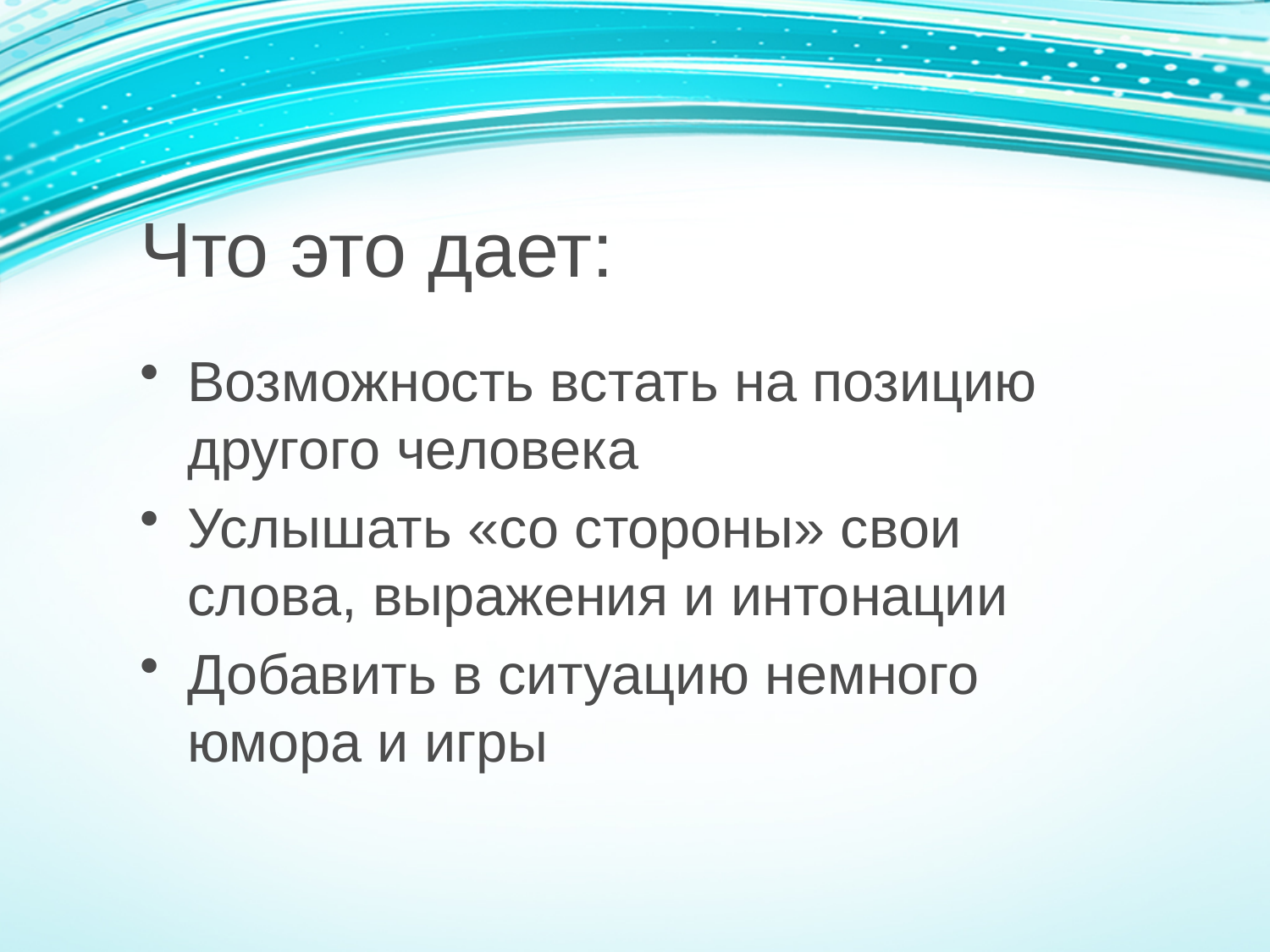

# Что это дает:
Возможность встать на позицию другого человека
Услышать «со стороны» свои слова, выражения и интонации
Добавить в ситуацию немного юмора и игры